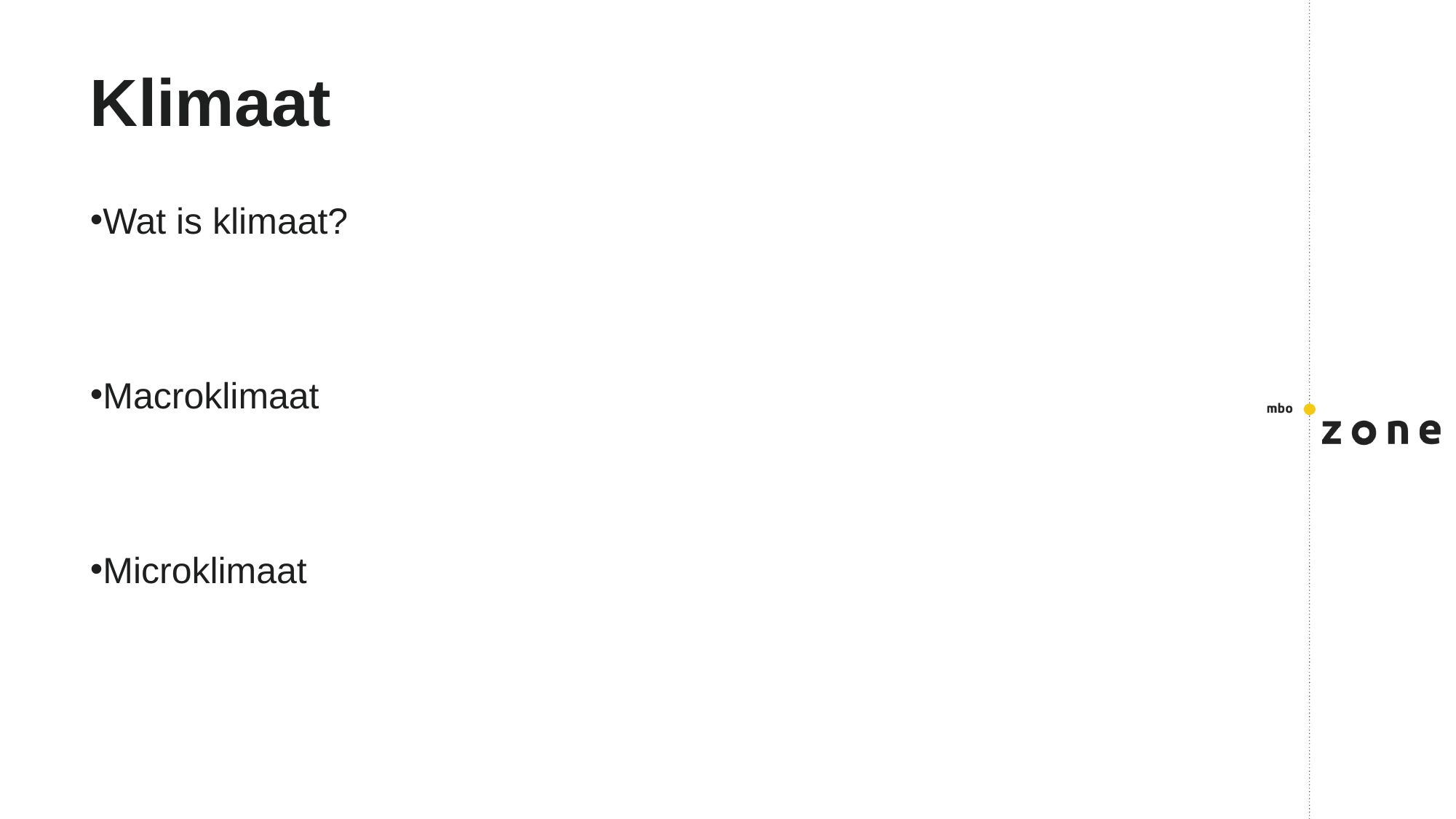

# Klimaat
Wat is klimaat?

Macroklimaat

Microklimaat